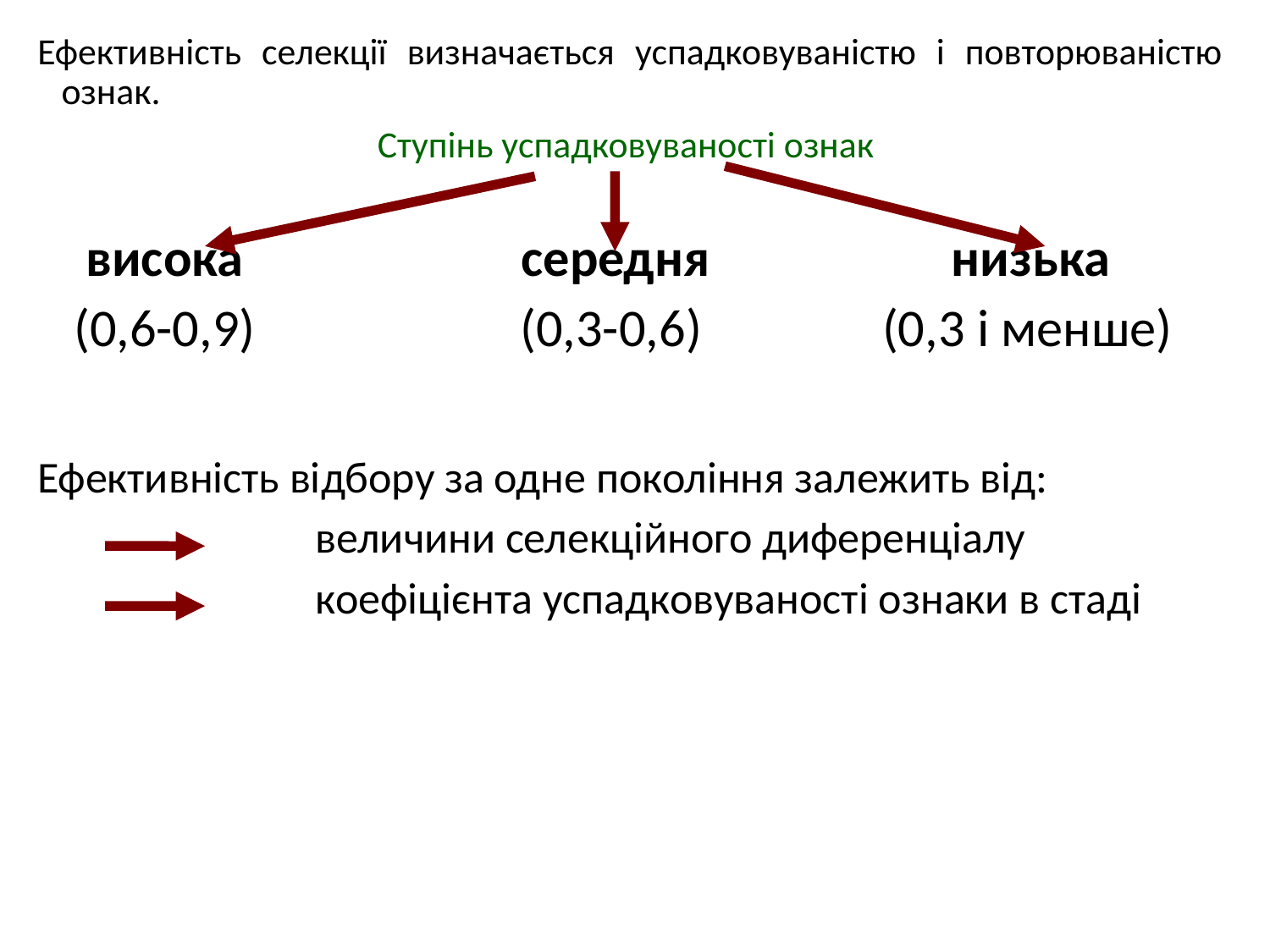

Ефективність селекції визначається успадковуваністю і повторюваністю ознак.
Ступінь успадковуваності ознак

    висока                       середня                    низька
   (0,6-0,9)                      (0,3-0,6)               (0,3 і менше)

Ефективність відбору за одне покоління залежить від:
         		величини селекційного диференціалу
        	 	коефіцієнта успадковуваності ознаки в стаді